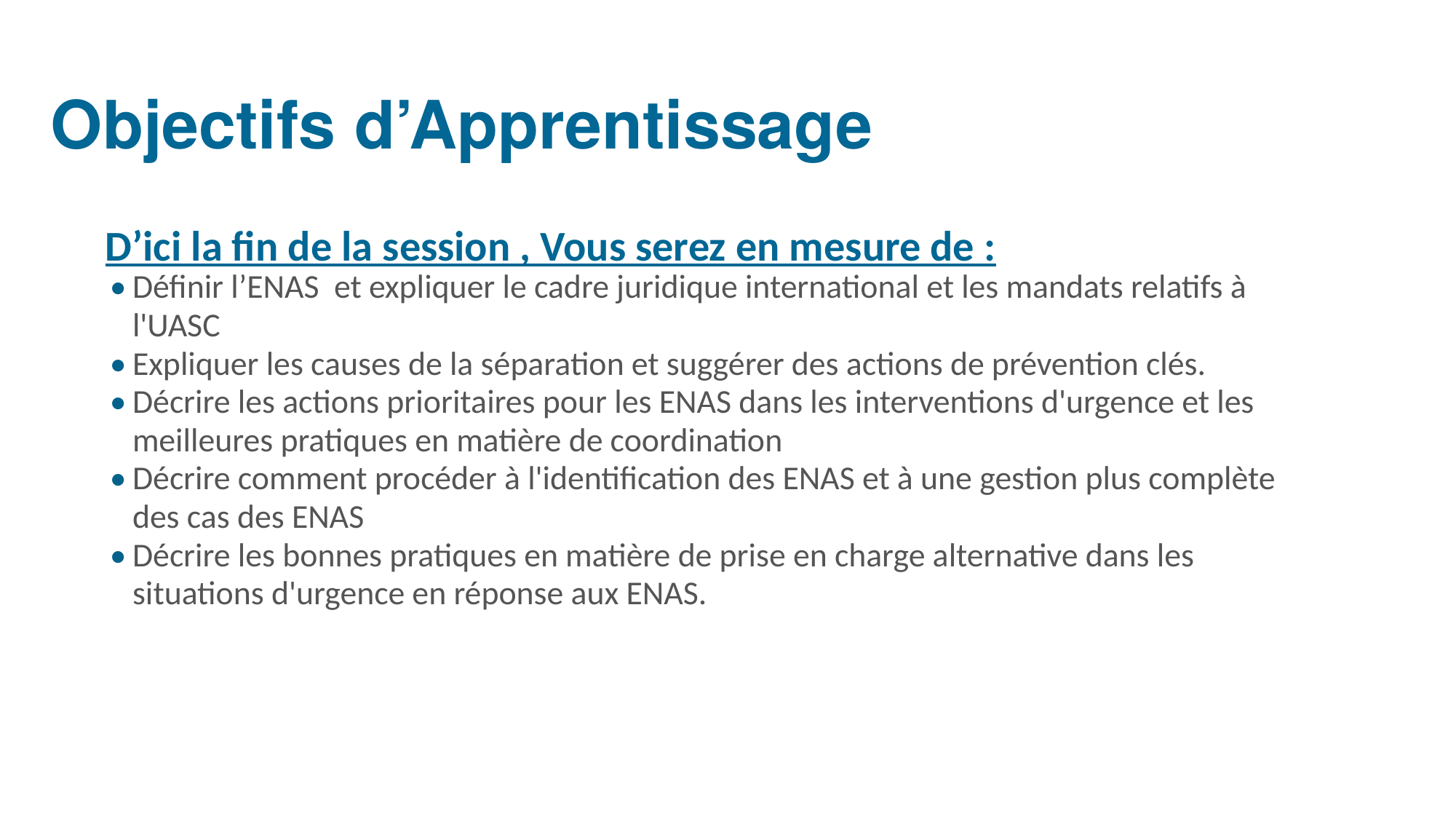

# Objectifs d’Apprentissage
D’ici la fin de la session , Vous serez en mesure de :
Définir l’ENAS  et expliquer le cadre juridique international et les mandats relatifs à l'UASC
Expliquer les causes de la séparation et suggérer des actions de prévention clés.
Décrire les actions prioritaires pour les ENAS dans les interventions d'urgence et les meilleures pratiques en matière de coordination
Décrire comment procéder à l'identification des ENAS et à une gestion plus complète des cas des ENAS
Décrire les bonnes pratiques en matière de prise en charge alternative dans les  situations d'urgence en réponse aux ENAS.